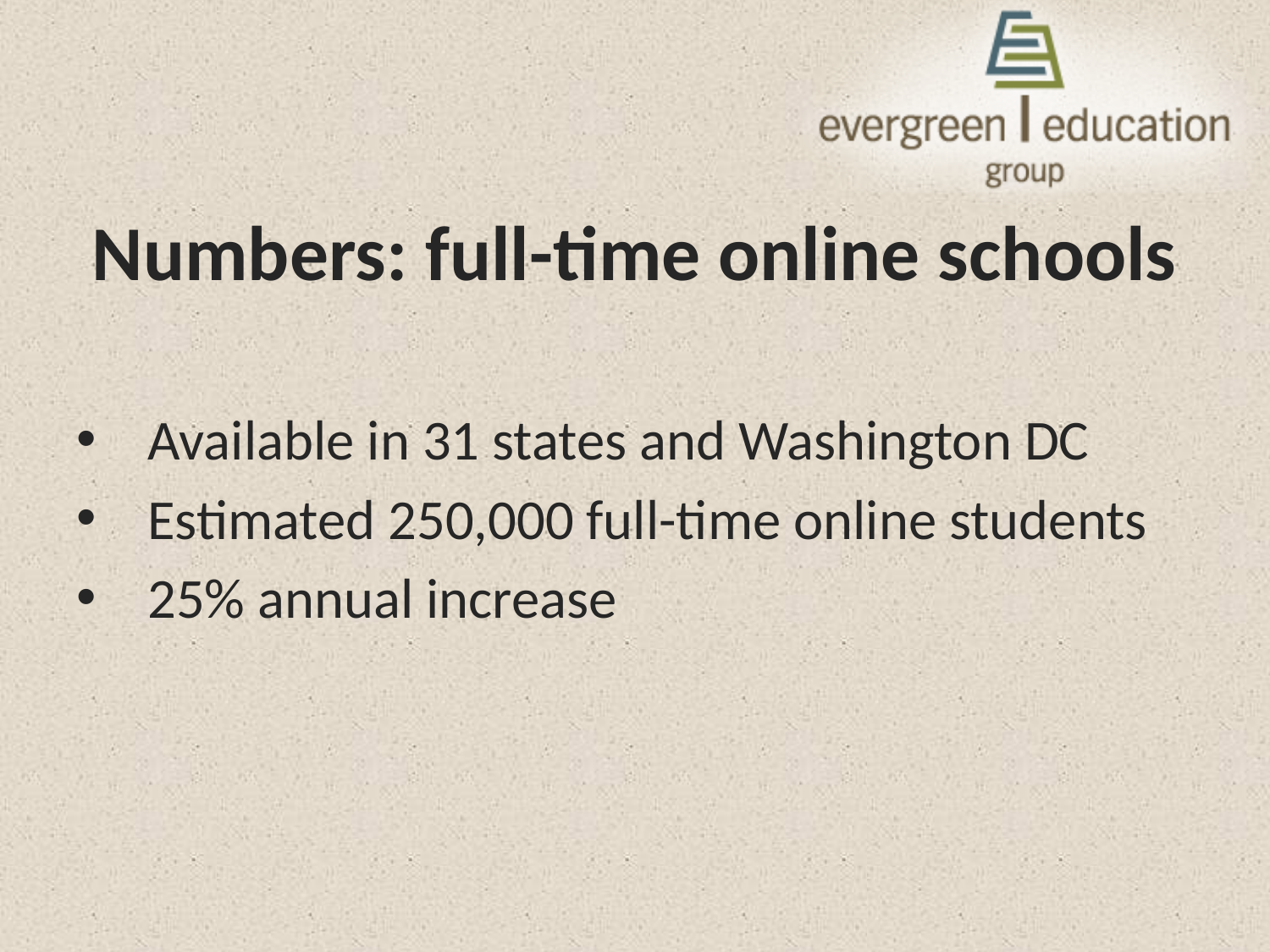

# Numbers: full-time online schools
Available in 31 states and Washington DC
Estimated 250,000 full-time online students
25% annual increase